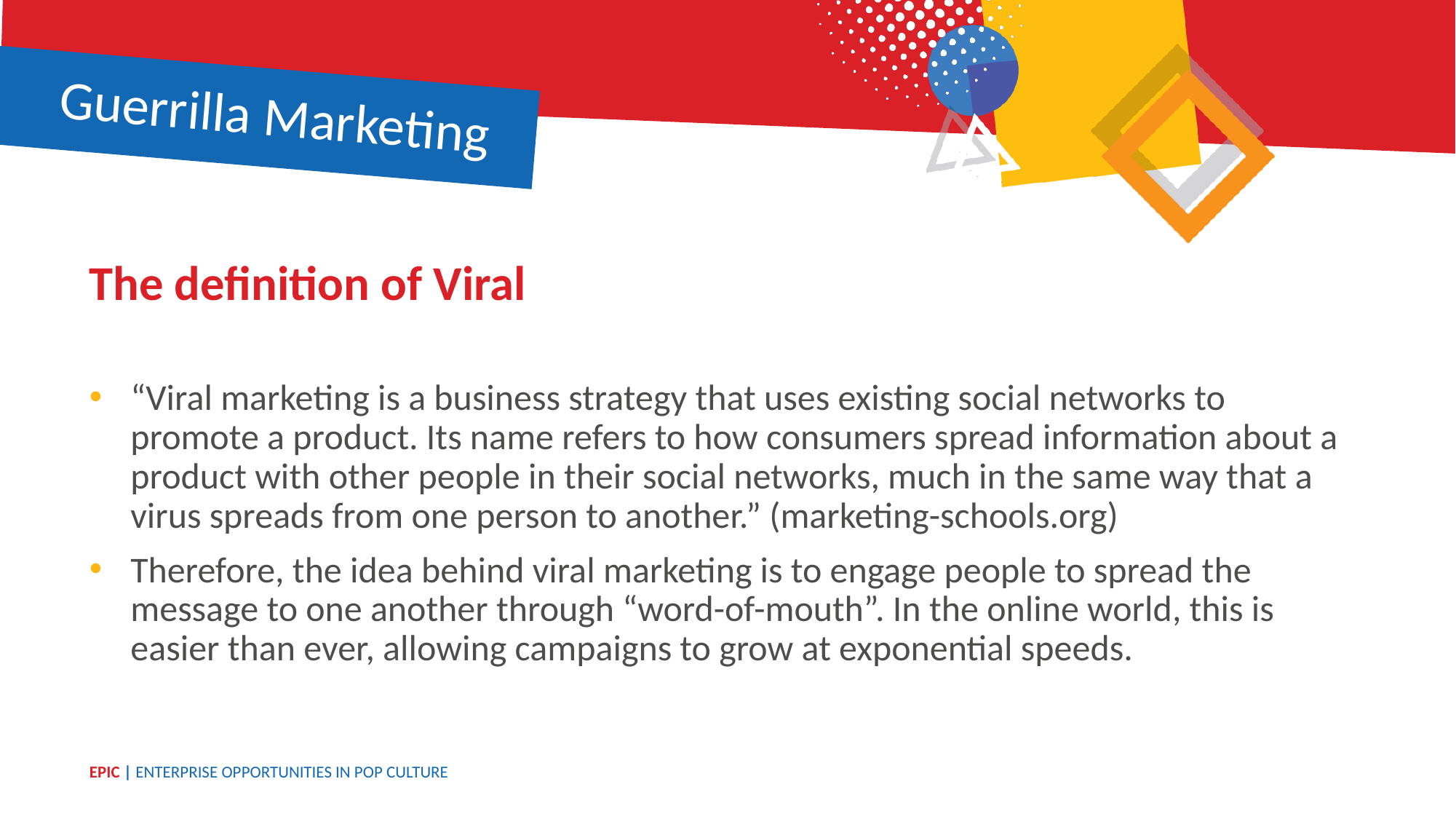

Guerrilla Marketing

The definition of Viral

“Viral marketing is a business strategy that uses existing social networks to promote a product. Its name refers to how consumers spread information about a product with other people in their social networks, much in the same way that a virus spreads from one person to another.” (marketing-schools.org)
Therefore, the idea behind viral marketing is to engage people to spread the message to one another through “word-of-mouth”. In the online world, this is easier than ever, allowing campaigns to grow at exponential speeds.